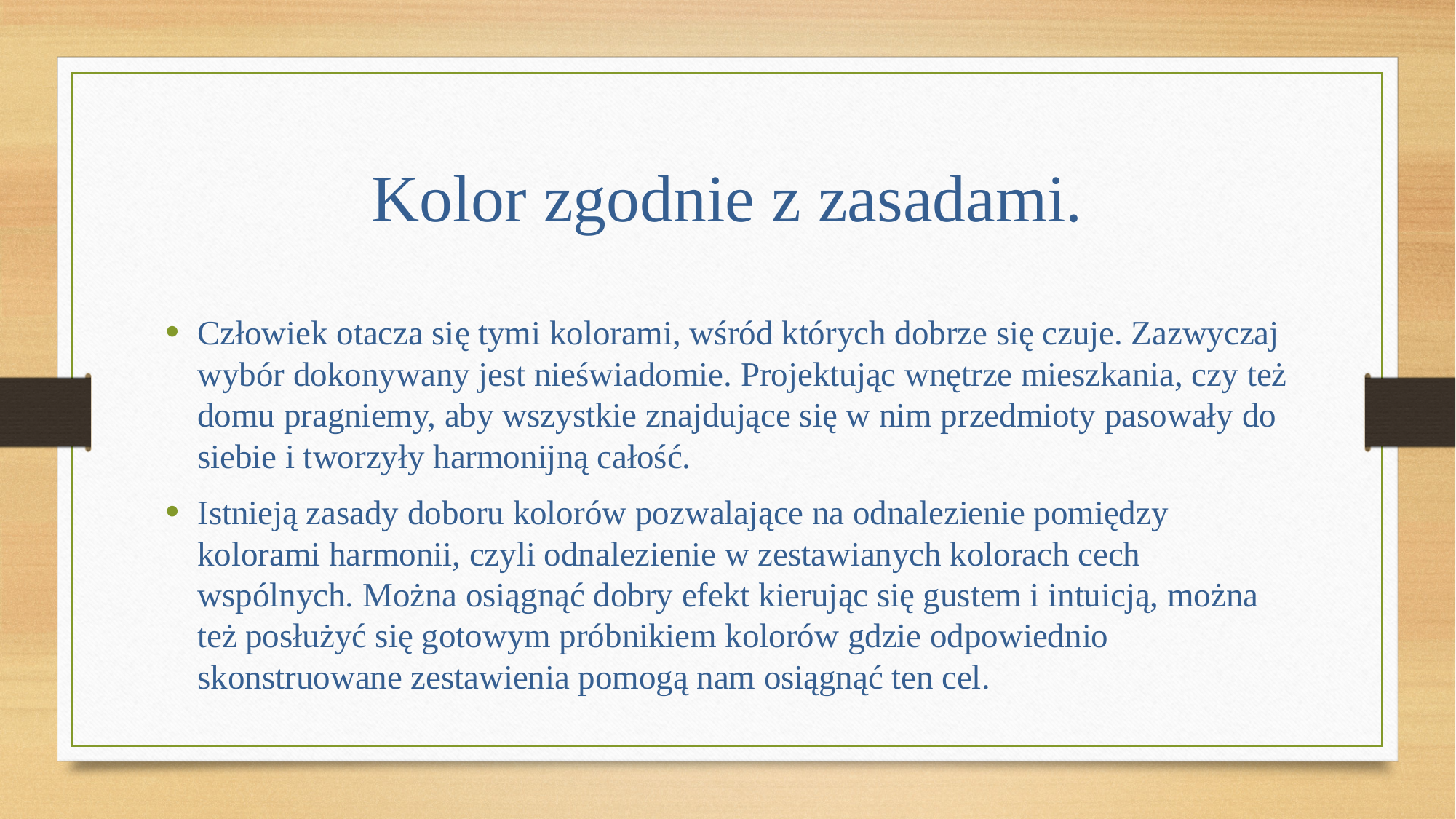

# Kolor zgodnie z zasadami.
Człowiek otacza się tymi kolorami, wśród których dobrze się czuje. Zazwyczaj wybór dokonywany jest nieświadomie. Projektując wnętrze mieszkania, czy też domu pragniemy, aby wszystkie znajdujące się w nim przedmioty pasowały do siebie i tworzyły harmonijną całość.
Istnieją zasady doboru kolorów pozwalające na odnalezienie pomiędzy kolorami harmonii, czyli odnalezienie w zestawianych kolorach cech wspólnych. Można osiągnąć dobry efekt kierując się gustem i intuicją, można też posłużyć się gotowym próbnikiem kolorów gdzie odpowiednio skonstruowane zestawienia pomogą nam osiągnąć ten cel.